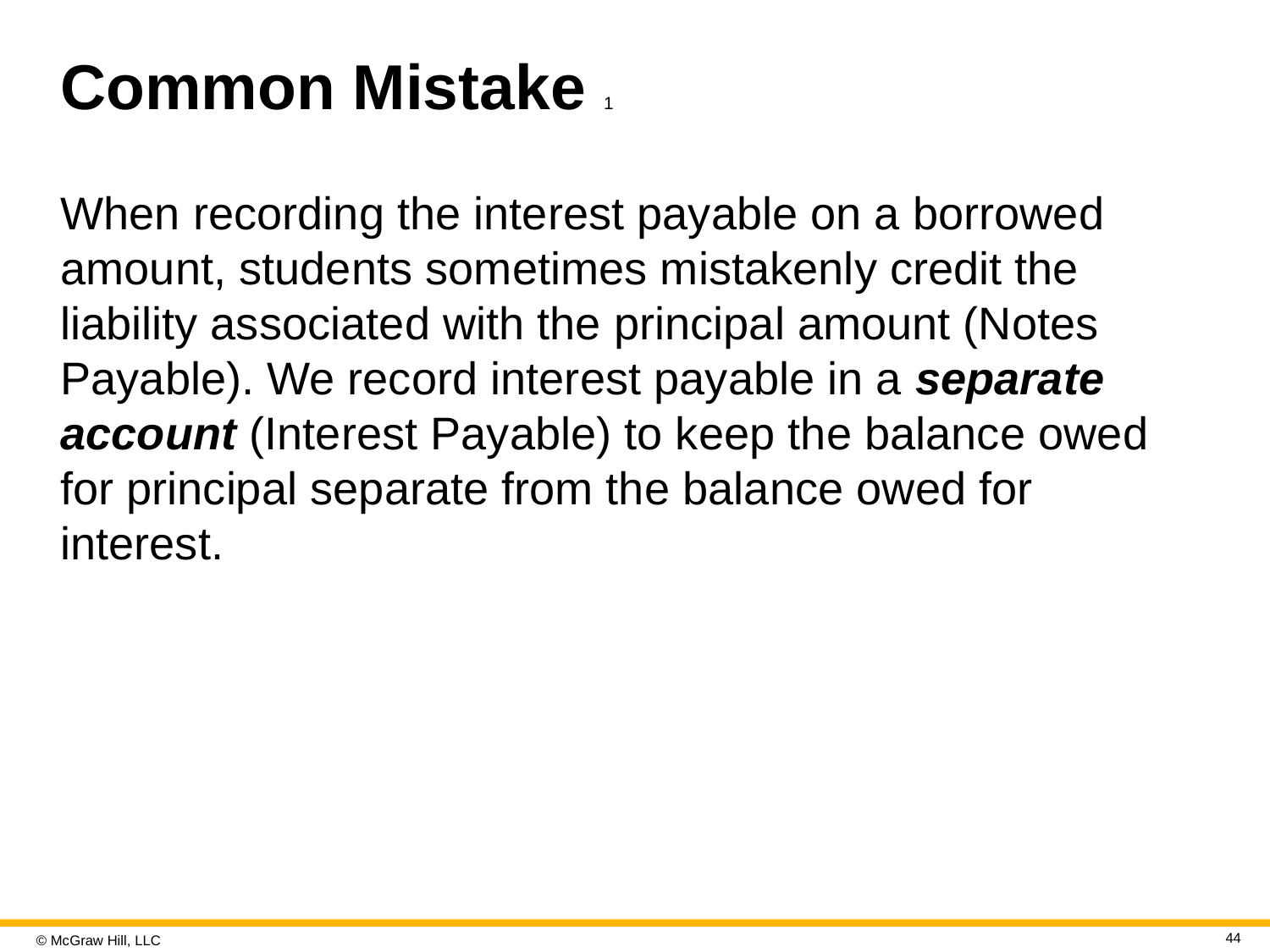

# Common Mistake 1
When recording the interest payable on a borrowed amount, students sometimes mistakenly credit the liability associated with the principal amount (Notes Payable). We record interest payable in a separate account (Interest Payable) to keep the balance owed for principal separate from the balance owed for interest.
44